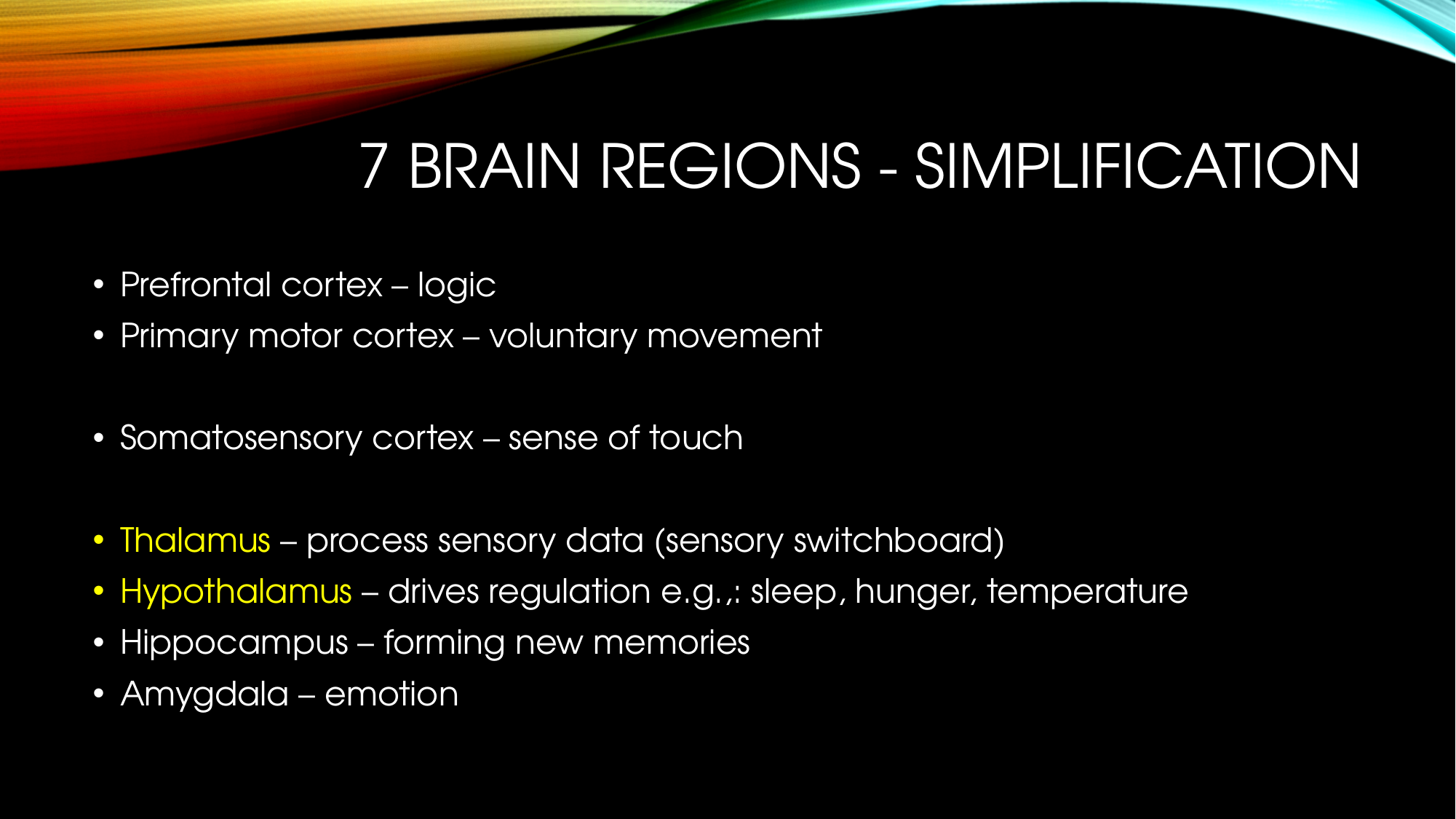

# 7 brain regions - simplification
Prefrontal cortex – logic
Primary motor cortex – voluntary movement

Somatosensory cortex – sense of touch

Thalamus – process sensory data (sensory switchboard)
Hypothalamus – drives regulation e.g.,: sleep, hunger, temperature
Hippocampus – forming new memories
Amygdala – emotion